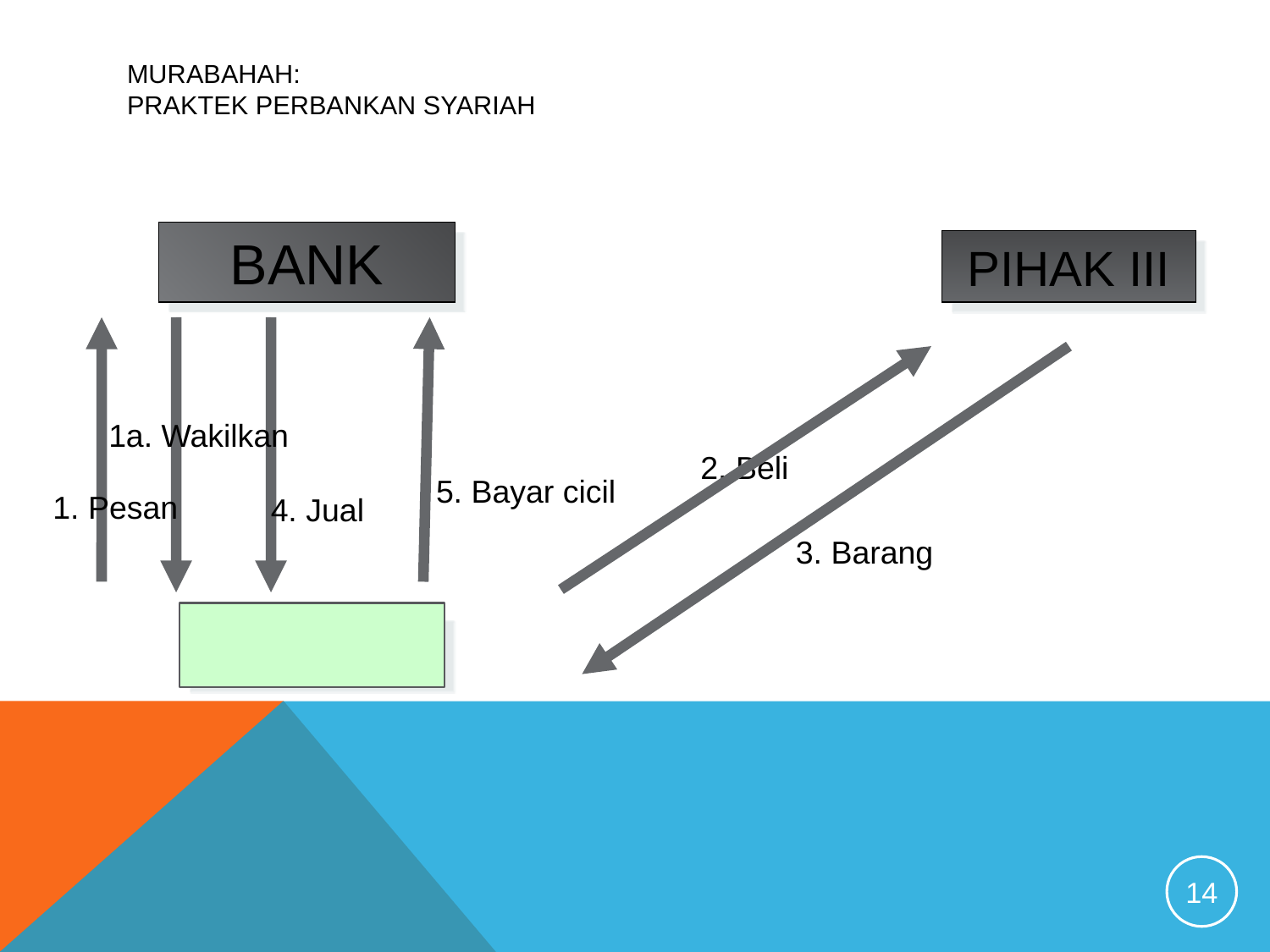

# MURABAHAH: Praktek Perbankan Syariah
BANK
PIHAK III

1a. Wakilkan
2. Beli
5. Bayar cicil
1. Pesan
4. Jual
3. Barang

NASABAH
14